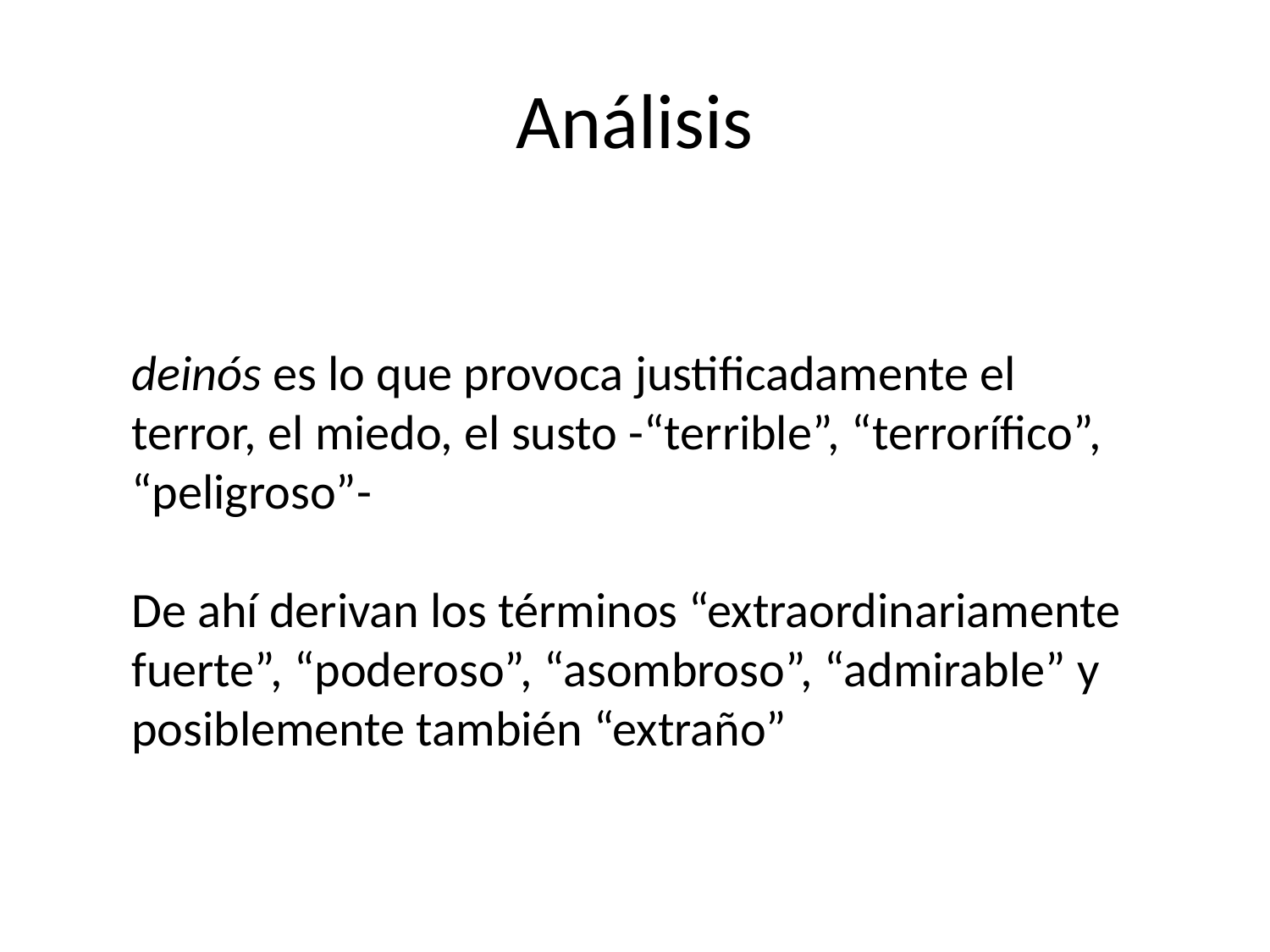

# Análisis
deinós es lo que provoca justificadamente el terror, el miedo, el susto -“terrible”, “terrorífico”, “peligroso”-

De ahí derivan los términos “extraordinariamente fuerte”, “poderoso”, “asombroso”, “admirable” y posiblemente también “extraño”